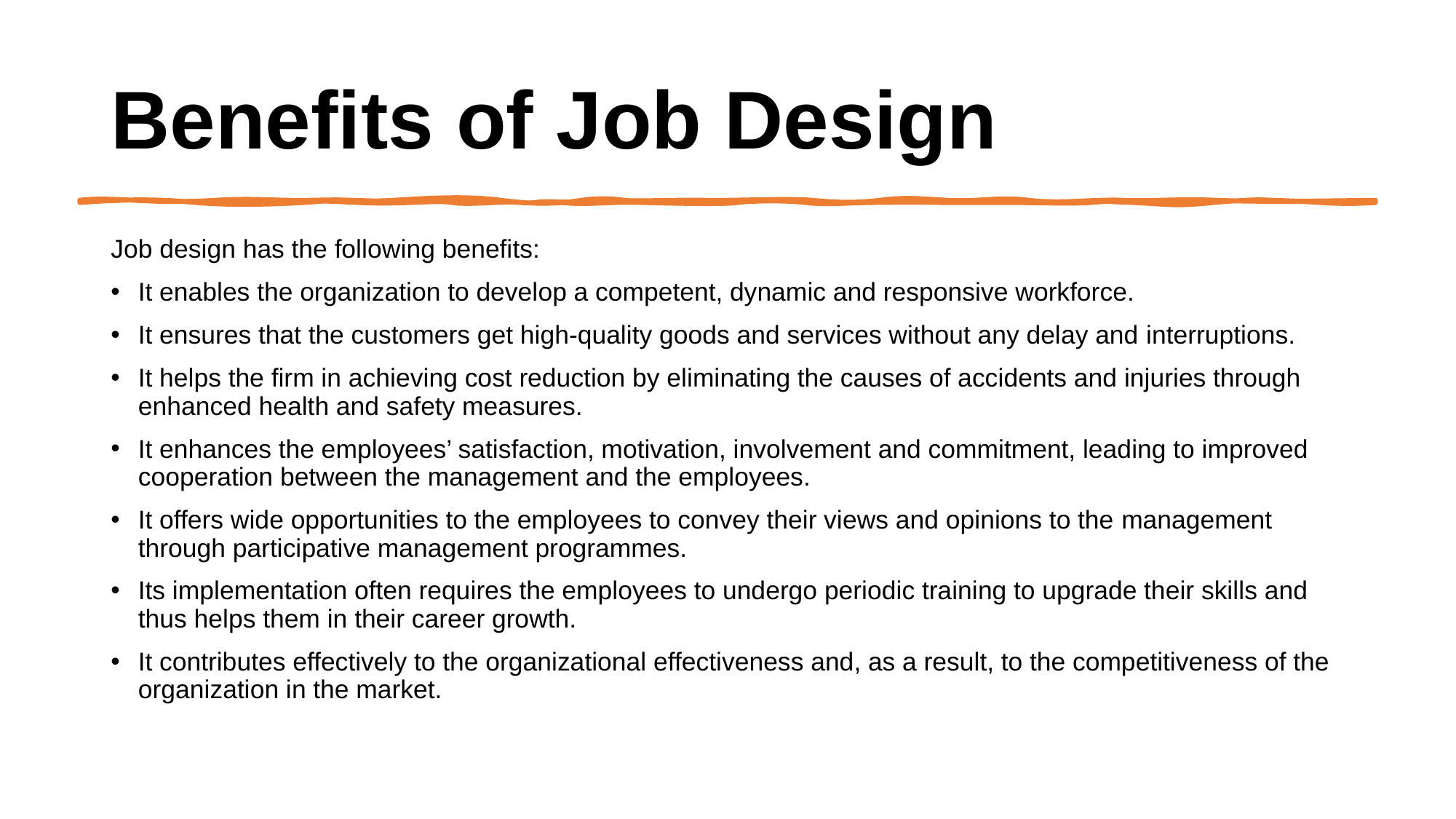

# Benefits of Job Design

Job design has the following benefits:
It enables the organization to develop a competent, dynamic and responsive workforce.
It ensures that the customers get high-quality goods and services without any delay and interruptions.
It helps the firm in achieving cost reduction by eliminating the causes of accidents and injuries through enhanced health and safety measures.
It enhances the employees’ satisfaction, motivation, involvement and commitment, leading to improved cooperation between the management and the employees.
It offers wide opportunities to the employees to convey their views and opinions to the management through participative management programmes.
Its implementation often requires the employees to undergo periodic training to upgrade their skills and thus helps them in their career growth.
It contributes effectively to the organizational effectiveness and, as a result, to the competitiveness of the organization in the market.